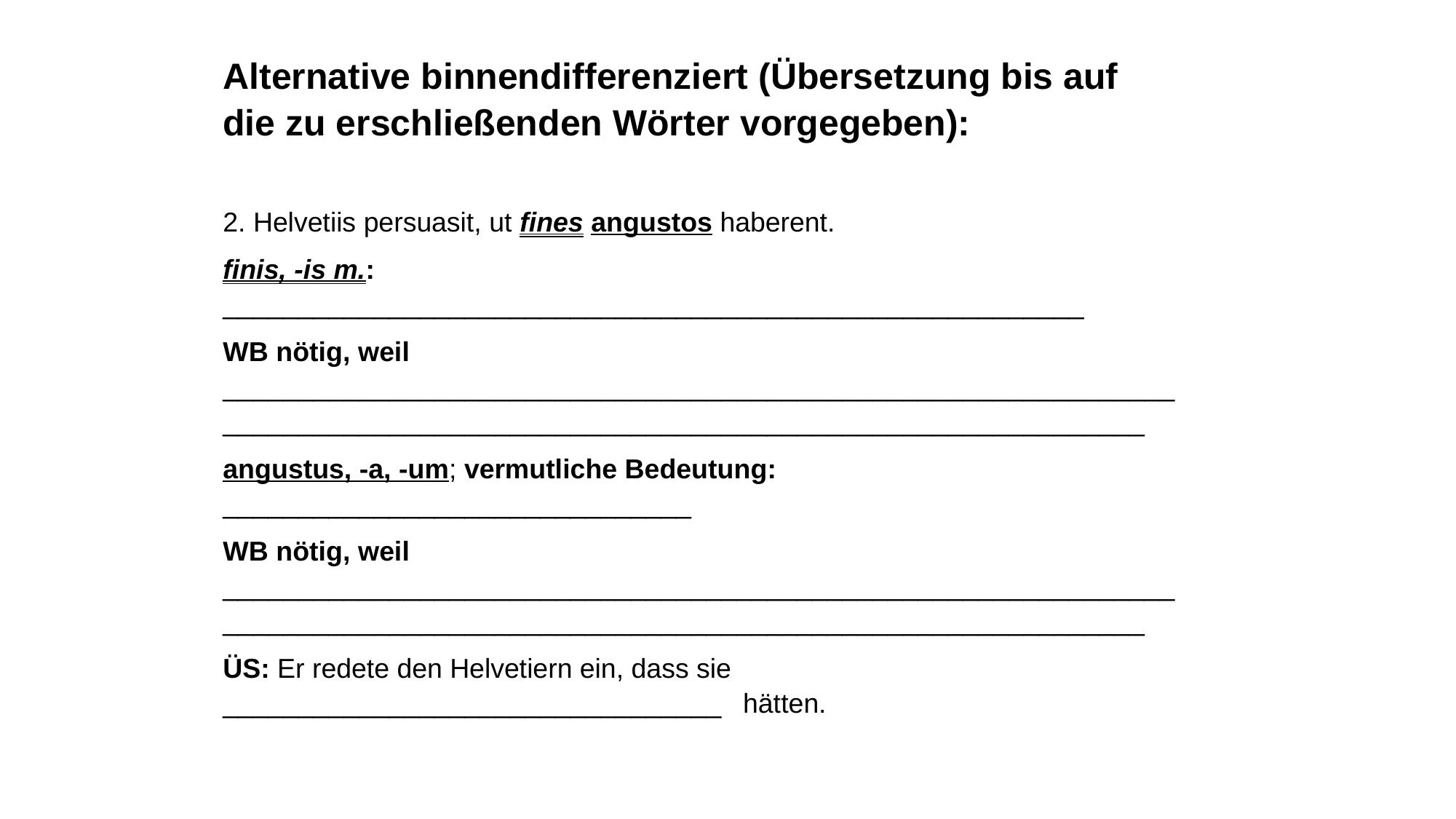

Alternative binnendifferenziert (Übersetzung bis auf die zu erschließenden Wörter vorgegeben):

2. Helvetiis persuasit, ut fines angustos haberent.
finis, -is m.: _________________________________________________________
WB nötig, weil ____________________________________________________________________________________________________________________________
angustus, -a, -um; vermutliche Bedeutung: _______________________________
WB nötig, weil ____________________________________________________________________________________________________________________________
ÜS: Er redete den Helvetiern ein, dass sie _________________________________    hätten.